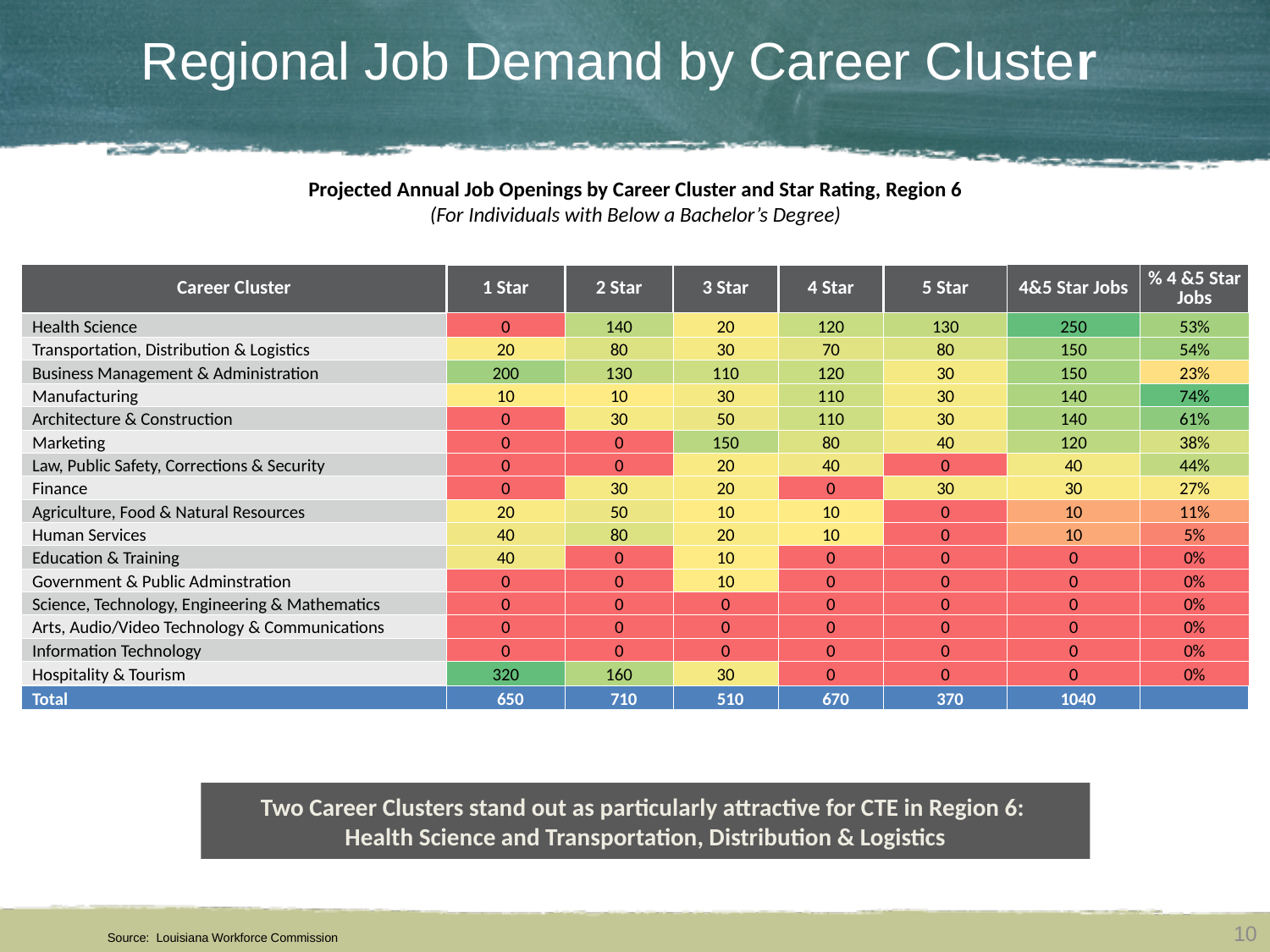

Regional Job Demand by Career Cluster
Projected Annual Job Openings by Career Cluster and Star Rating, Region 6
(For Individuals with Below a Bachelor’s Degree)
| Career Cluster | 1 Star | 2 Star | 3 Star | 4 Star | 5 Star | 4&5 Star Jobs | % 4 &5 Star Jobs |
| --- | --- | --- | --- | --- | --- | --- | --- |
| Health Science | 0 | 140 | 20 | 120 | 130 | 250 | 53% |
| Transportation, Distribution & Logistics | 20 | 80 | 30 | 70 | 80 | 150 | 54% |
| Business Management & Administration | 200 | 130 | 110 | 120 | 30 | 150 | 23% |
| Manufacturing | 10 | 10 | 30 | 110 | 30 | 140 | 74% |
| Architecture & Construction | 0 | 30 | 50 | 110 | 30 | 140 | 61% |
| Marketing | 0 | 0 | 150 | 80 | 40 | 120 | 38% |
| Law, Public Safety, Corrections & Security | 0 | 0 | 20 | 40 | 0 | 40 | 44% |
| Finance | 0 | 30 | 20 | 0 | 30 | 30 | 27% |
| Agriculture, Food & Natural Resources | 20 | 50 | 10 | 10 | 0 | 10 | 11% |
| Human Services | 40 | 80 | 20 | 10 | 0 | 10 | 5% |
| Education & Training | 40 | 0 | 10 | 0 | 0 | 0 | 0% |
| Government & Public Adminstration | 0 | 0 | 10 | 0 | 0 | 0 | 0% |
| Science, Technology, Engineering & Mathematics | 0 | 0 | 0 | 0 | 0 | 0 | 0% |
| Arts, Audio/Video Technology & Communications | 0 | 0 | 0 | 0 | 0 | 0 | 0% |
| Information Technology | 0 | 0 | 0 | 0 | 0 | 0 | 0% |
| Hospitality & Tourism | 320 | 160 | 30 | 0 | 0 | 0 | 0% |
| Total | 650 | 710 | 510 | 670 | 370 | 1040 |  |
Two Career Clusters stand out as particularly attractive for CTE in Region 6:
Health Science and Transportation, Distribution & Logistics
10
Source:  Louisiana Workforce Commission